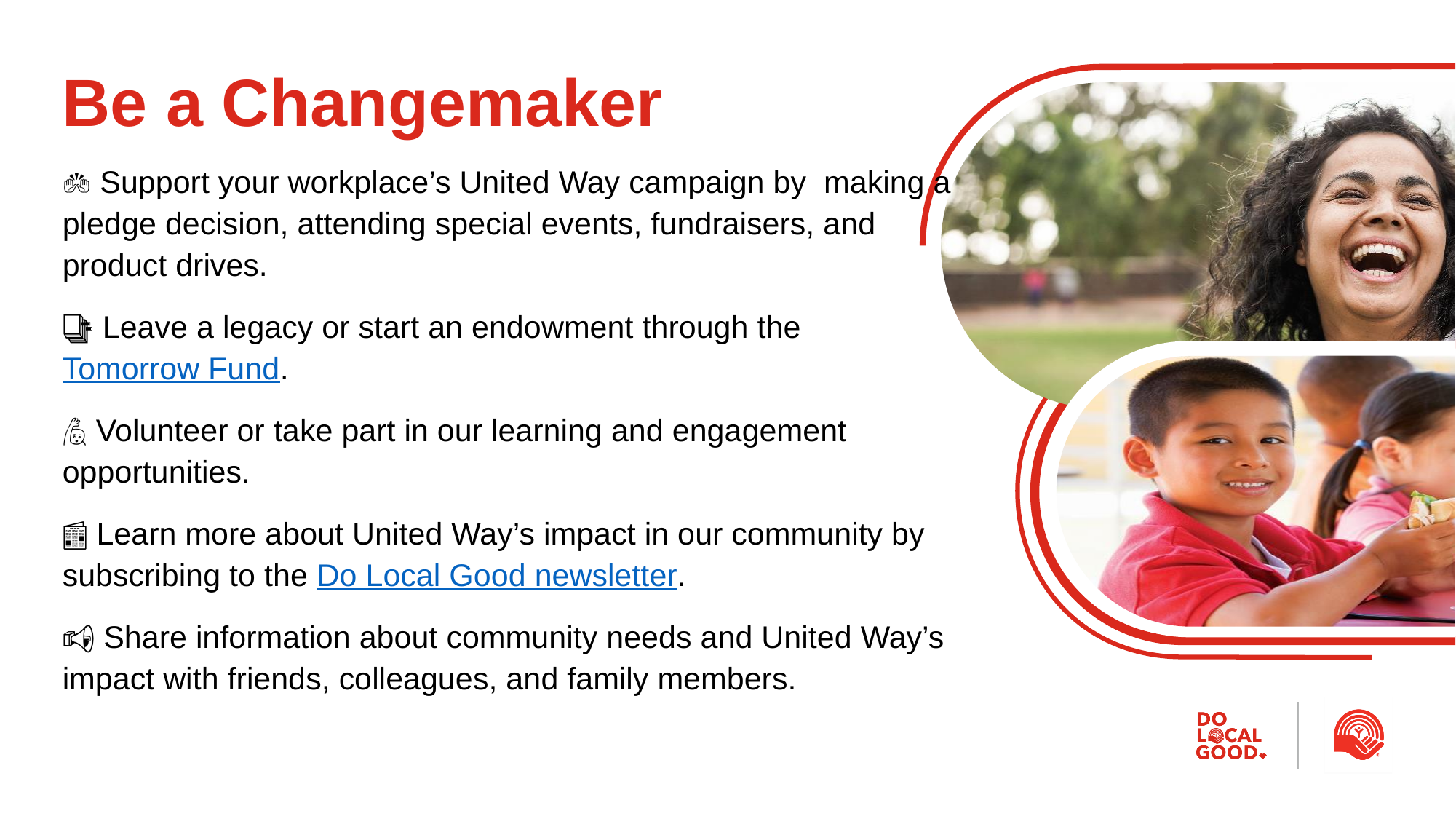

# Be a Changemaker
🙌 Support your workplace’s United Way campaign by  making a pledge decision, attending special events, fundraisers, and product drives.
📑 Leave a legacy or start an endowment through the Tomorrow Fund.
🙋 Volunteer or take part in our learning and engagement opportunities.
📰 Learn more about United Way’s impact in our community by subscribing to the Do Local Good newsletter.
📢 Share information about community needs and United Way’s impact with friends, colleagues, and family members.